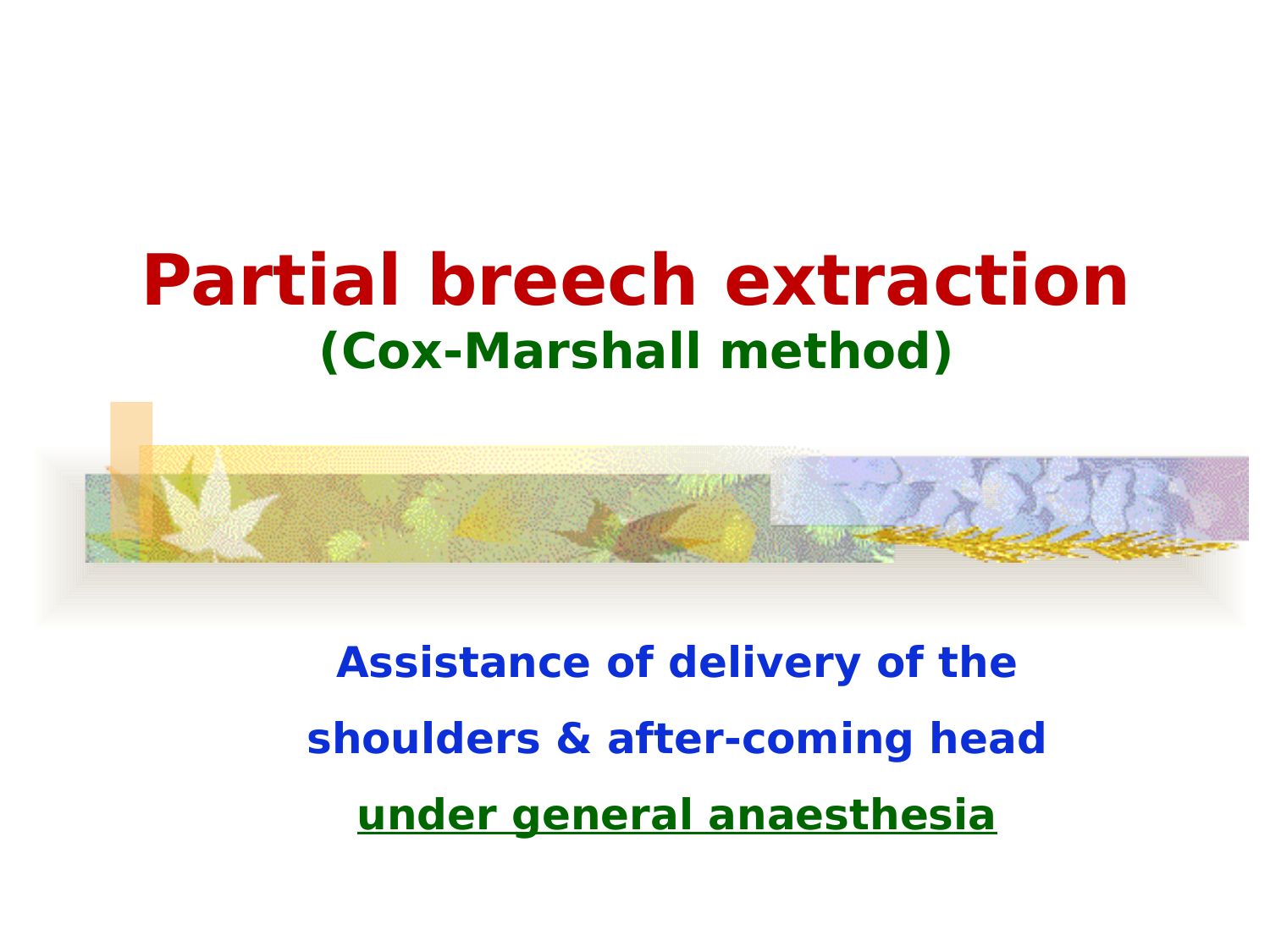

# Partial breech extraction (Cox-Marshall method)
Assistance of delivery of the shoulders & after-coming head under general anaesthesia